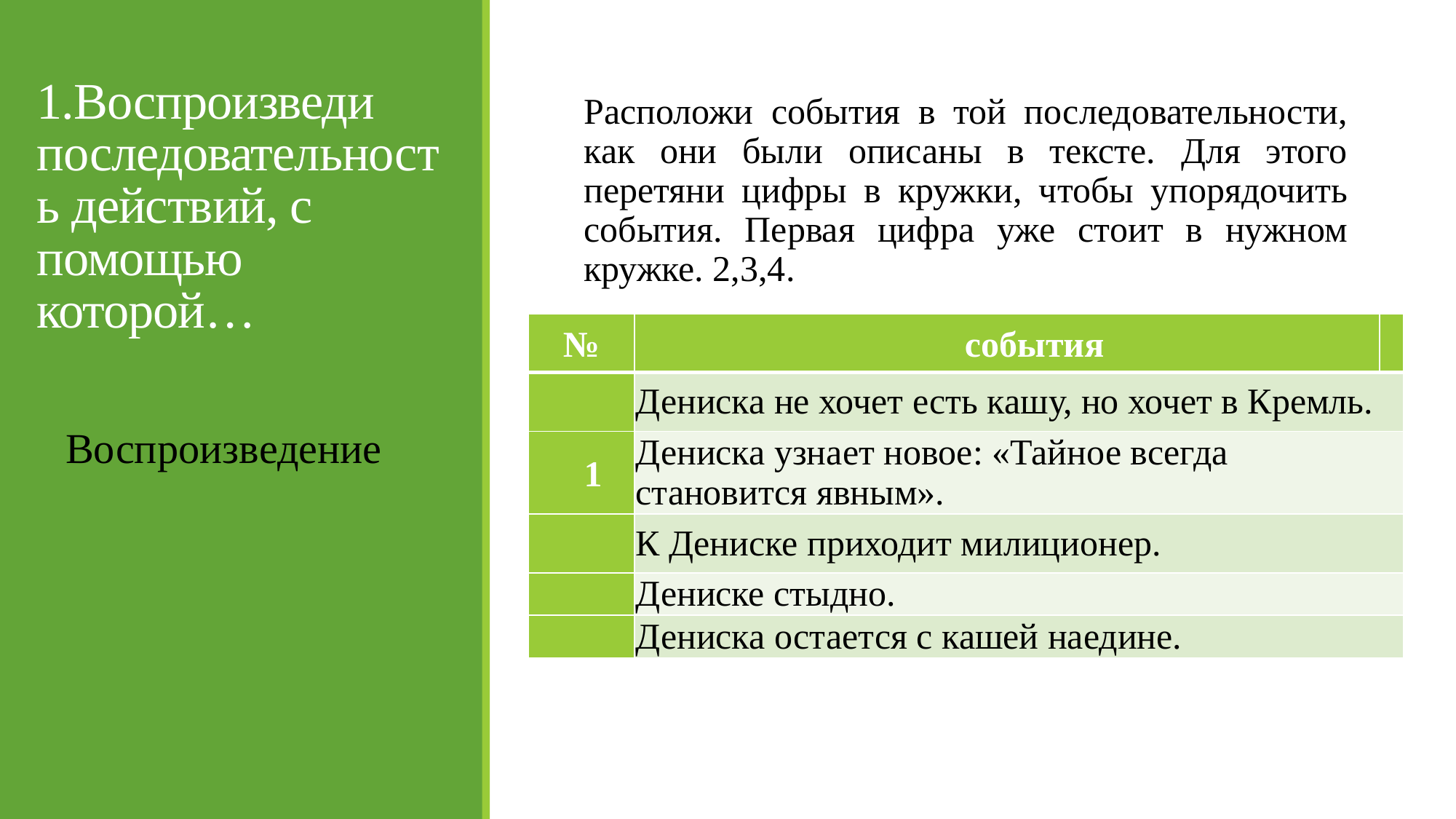

# 1.Воспроизведи последовательность действий, с помощью которой…
Расположи события в той последовательности, как они были описаны в тексте. Для этого перетяни цифры в кружки, чтобы упорядочить события. Первая цифра уже стоит в нужном кружке. 2,3,4.

| № | события |  |
| --- | --- | --- |
|  | Дениска не хочет есть кашу, но хочет в Кремль. |  |
| 1 | Дениска узнает новое: «Тайное всегда становится явным». |  |
|  | К Дениске приходит милиционер. |  |
|  | Дениске стыдно. |  |
|  | Дениска остается с кашей наедине. |  |

Воспроизведение